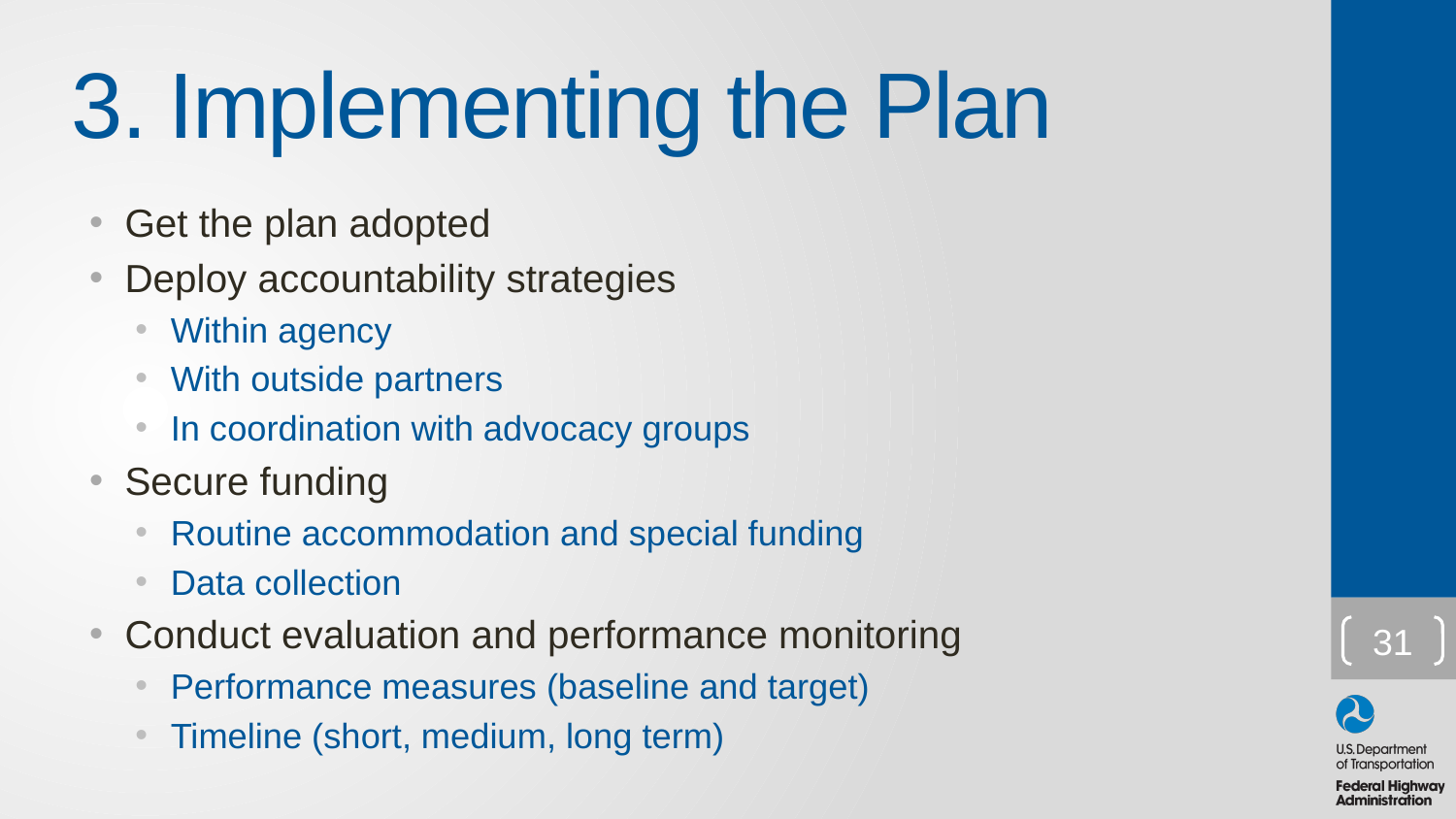

# 3. Implementing the Plan
Get the plan adopted
Deploy accountability strategies
Within agency
With outside partners
In coordination with advocacy groups
Secure funding
Routine accommodation and special funding
Data collection
Conduct evaluation and performance monitoring
Performance measures (baseline and target)
Timeline (short, medium, long term)
31